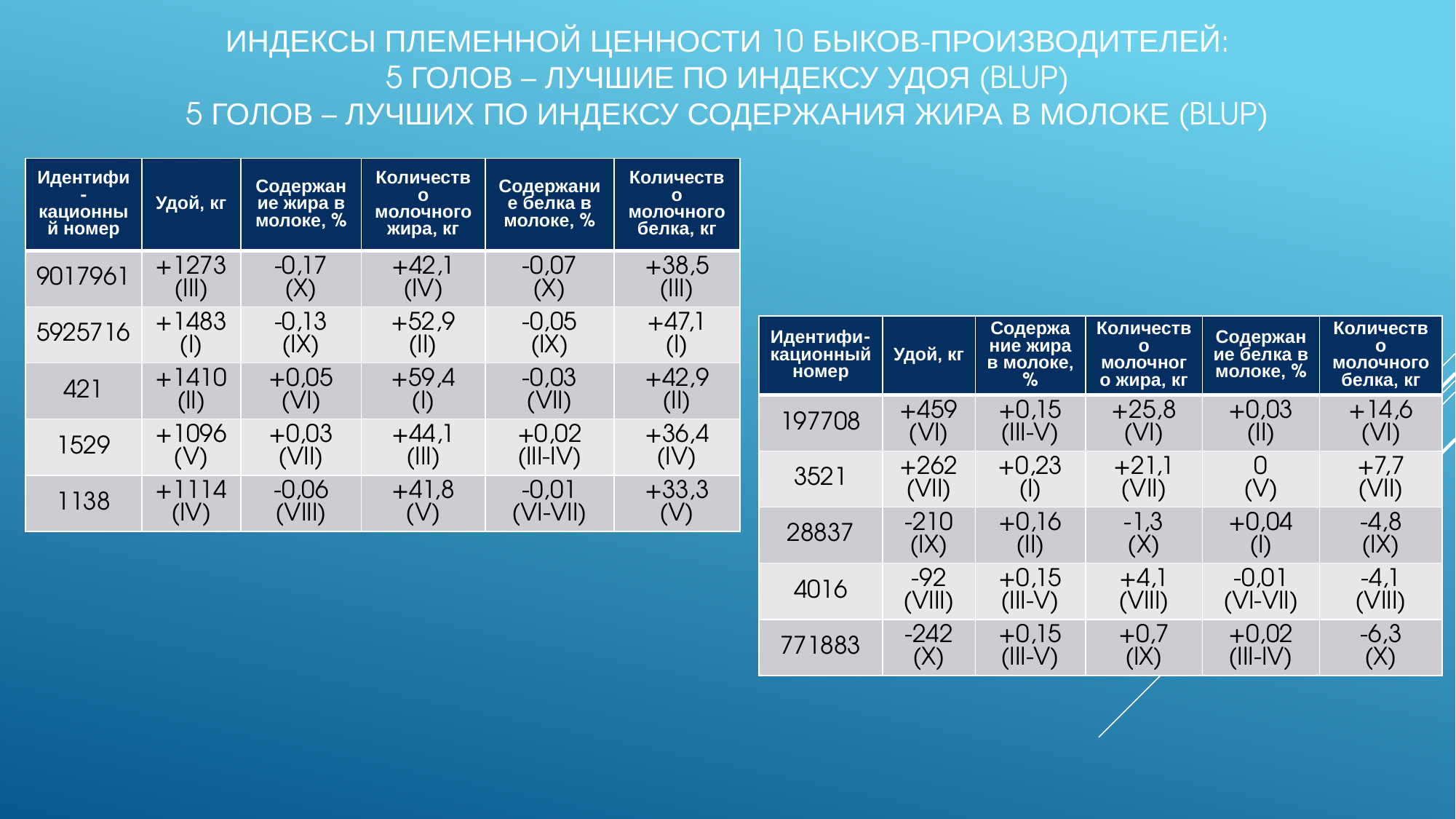

# Индексы племенной ценности 10 быков-производителей: 5 голов – лучшие по индексу удоя (BLUP) 5 голов – лучших по индексу содержания жира в молоке (BLUP)
| Идентифи-кационный номер | Удой, кг | Содержание жира в молоке, % | Количество молочного жира, кг | Содержание белка в молоке, % | Количество молочного белка, кг |
| --- | --- | --- | --- | --- | --- |
| 9017961 | +1273 (III) | -0,17 (X) | +42,1 (IV) | -0,07 (X) | +38,5 (III) |
| 5925716 | +1483 (I) | -0,13 (IX) | +52,9 (II) | -0,05 (IX) | +47,1 (I) |
| 421 | +1410 (II) | +0,05 (VI) | +59,4 (I) | -0,03 (VII) | +42,9 (II) |
| 1529 | +1096 (V) | +0,03 (VII) | +44,1 (III) | +0,02 (III-IV) | +36,4 (IV) |
| 1138 | +1114 (IV) | -0,06 (VIII) | +41,8 (V) | -0,01 (VI-VII) | +33,3 (V) |
| Идентифи-кационный номер | Удой, кг | Содержание жира в молоке, % | Количество молочного жира, кг | Содержание белка в молоке, % | Количество молочного белка, кг |
| --- | --- | --- | --- | --- | --- |
| 197708 | +459 (VI) | +0,15 (III-V) | +25,8 (VI) | +0,03 (II) | +14,6 (VI) |
| 3521 | +262 (VII) | +0,23 (I) | +21,1 (VII) | 0 (V) | +7,7 (VII) |
| 28837 | -210 (IX) | +0,16 (II) | -1,3 (X) | +0,04 (I) | -4,8 (IX) |
| 4016 | -92 (VIII) | +0,15 (III-V) | +4,1 (VIII) | -0,01 (VI-VII) | -4,1 (VIII) |
| 771883 | -242 (X) | +0,15 (III-V) | +0,7 (IX) | +0,02 (III-IV) | -6,3 (X) |